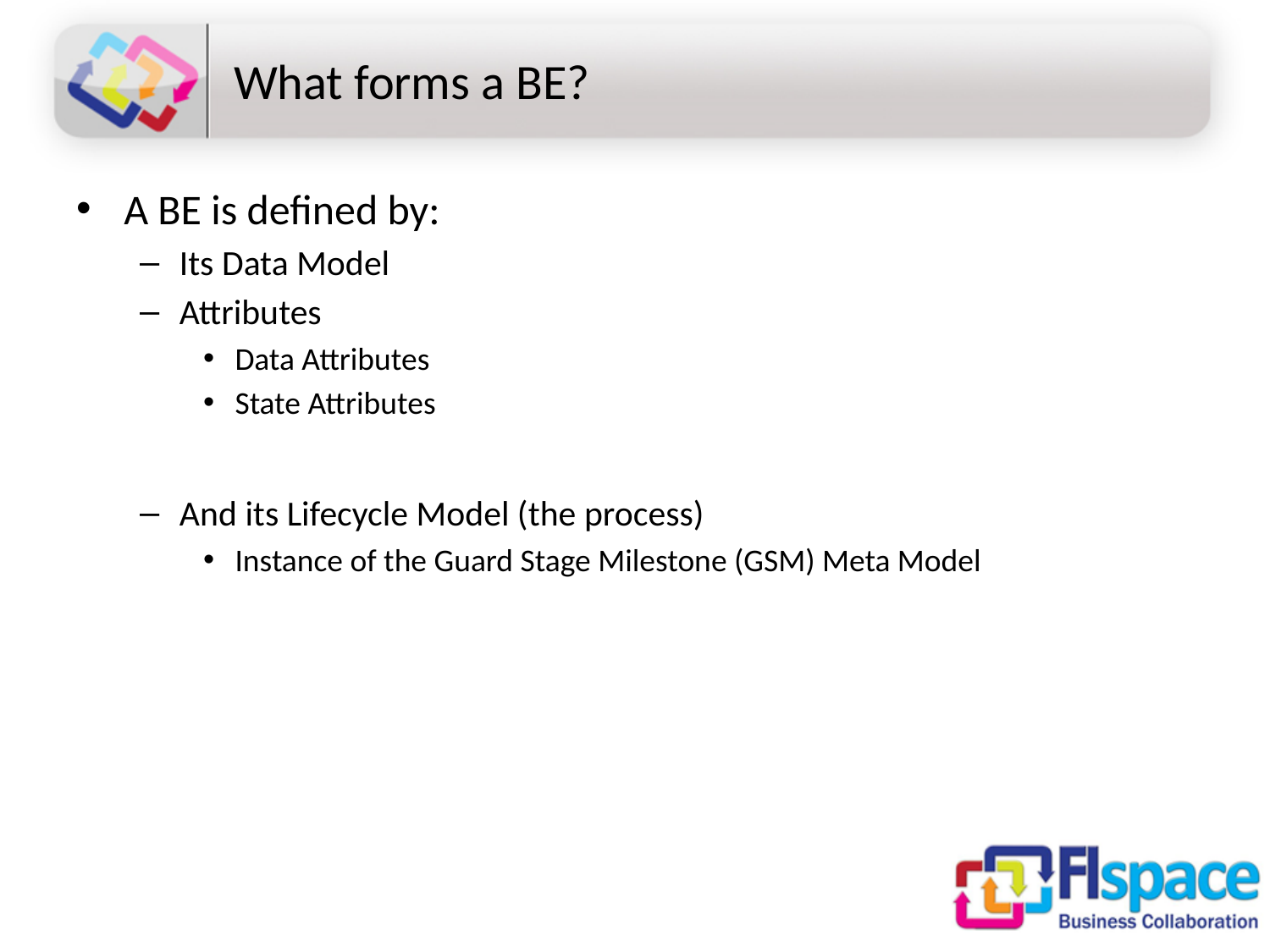

# What forms a BE?
A BE is defined by:
Its Data Model
Attributes
Data Attributes
State Attributes

And its Lifecycle Model (the process)
Instance of the Guard Stage Milestone (GSM) Meta Model